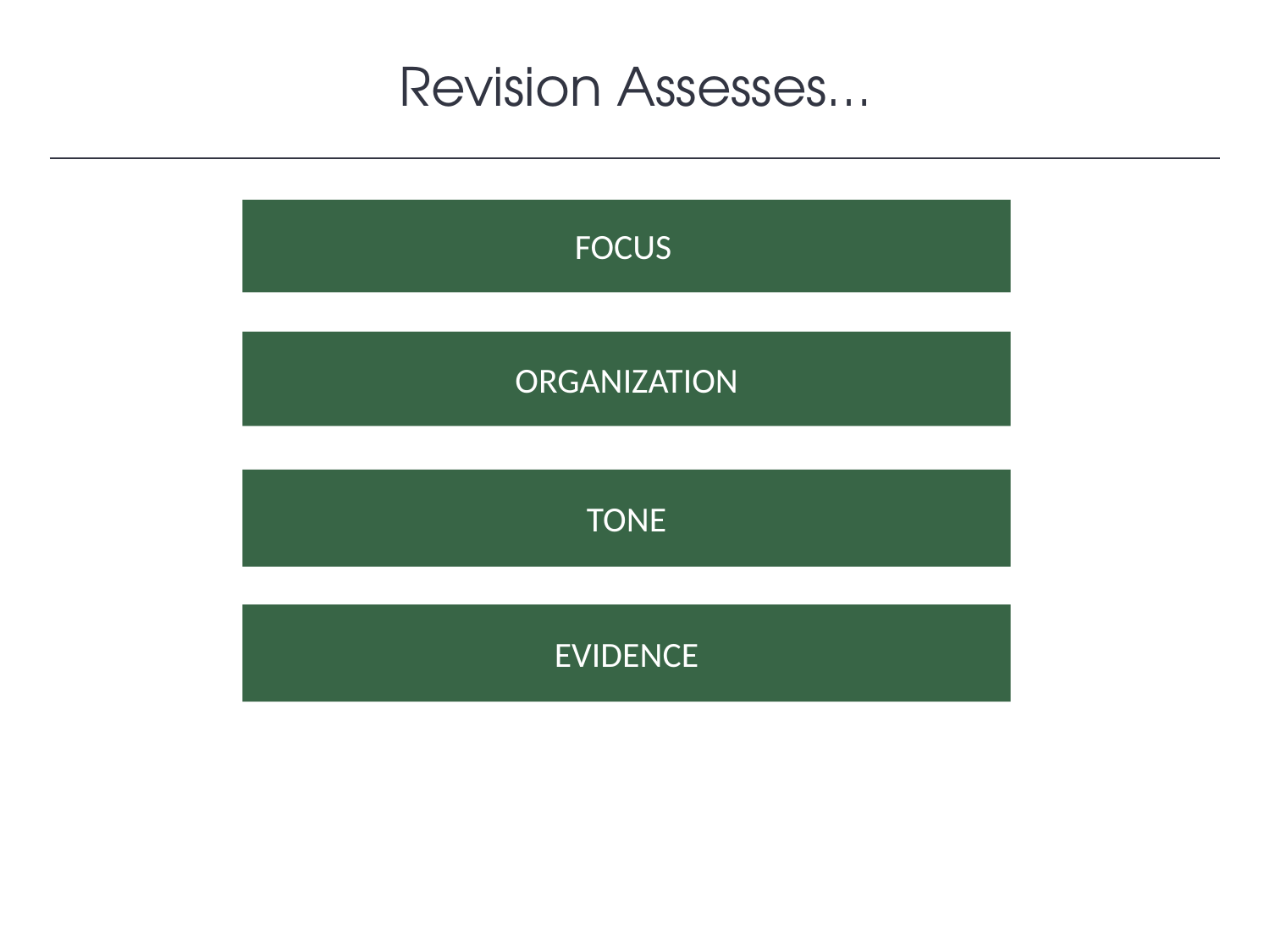

Revision Assesses…
HAWKES LEARNING

FOCUS
ORGANIZATION
TONE
EVIDENCE